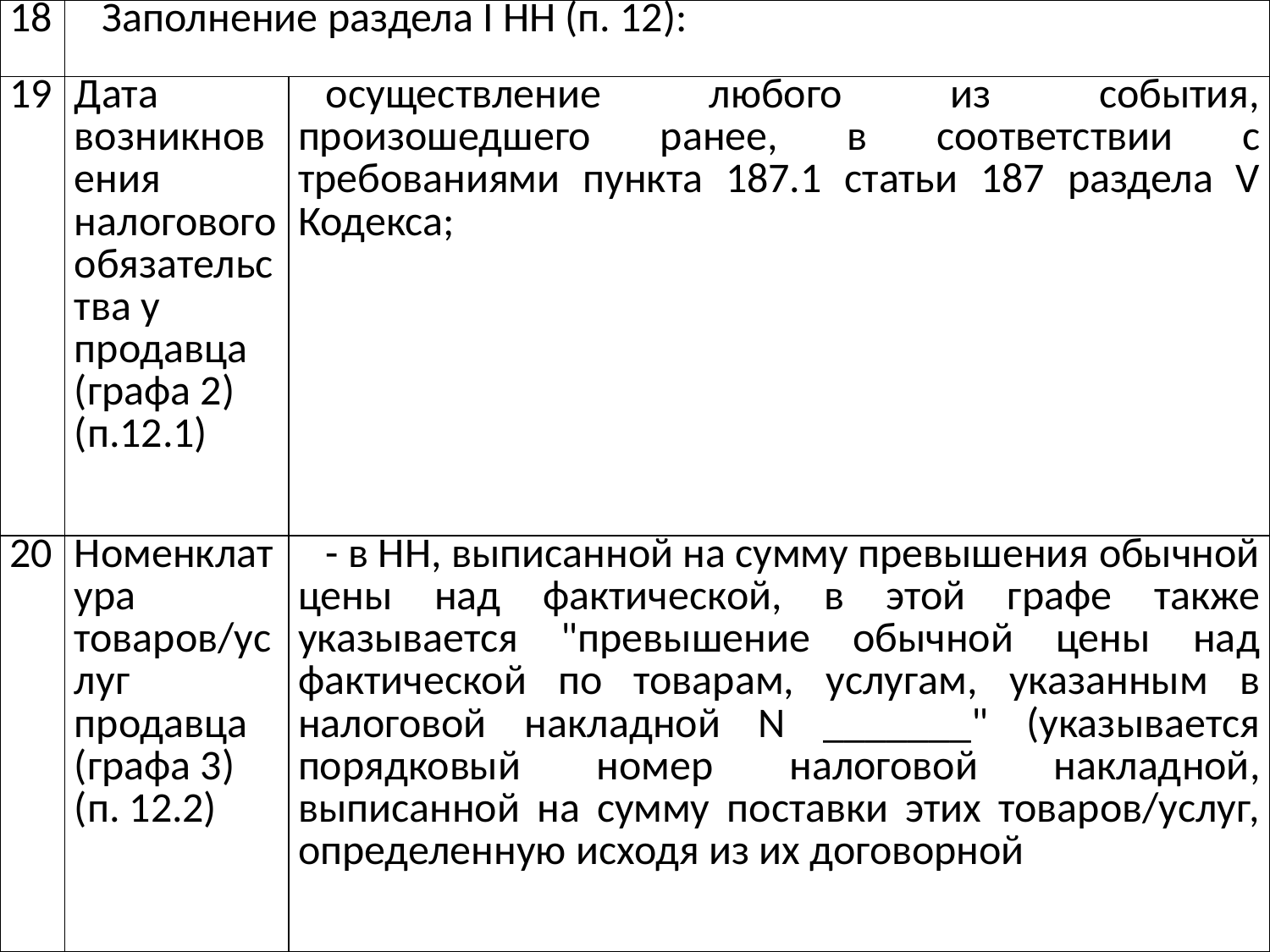

| 18 | Заполнение раздела I НН (п. 12): |  |
| --- | --- | --- |
| 19 | Дата возникновения налогового обязательства у продавца (графа 2) (п.12.1) | осуществление любого из события, произошедшего ранее, в соответствии с требованиями пункта 187.1 статьи 187 раздела V Кодекса; |
| 20 | Номенклатура товаров/услуг продавца (графа 3) (п. 12.2) | - в НН, выписанной на сумму превышения обычной цены над фактической, в этой графе также указывается "превышение обычной цены над фактической по товарам, услугам, указанным в налоговой накладной N \_\_\_\_\_\_\_" (указывается порядковый номер налоговой накладной, выписанной на сумму поставки этих товаров/услуг, определенную исходя из их договорной |
| --- | --- | --- |